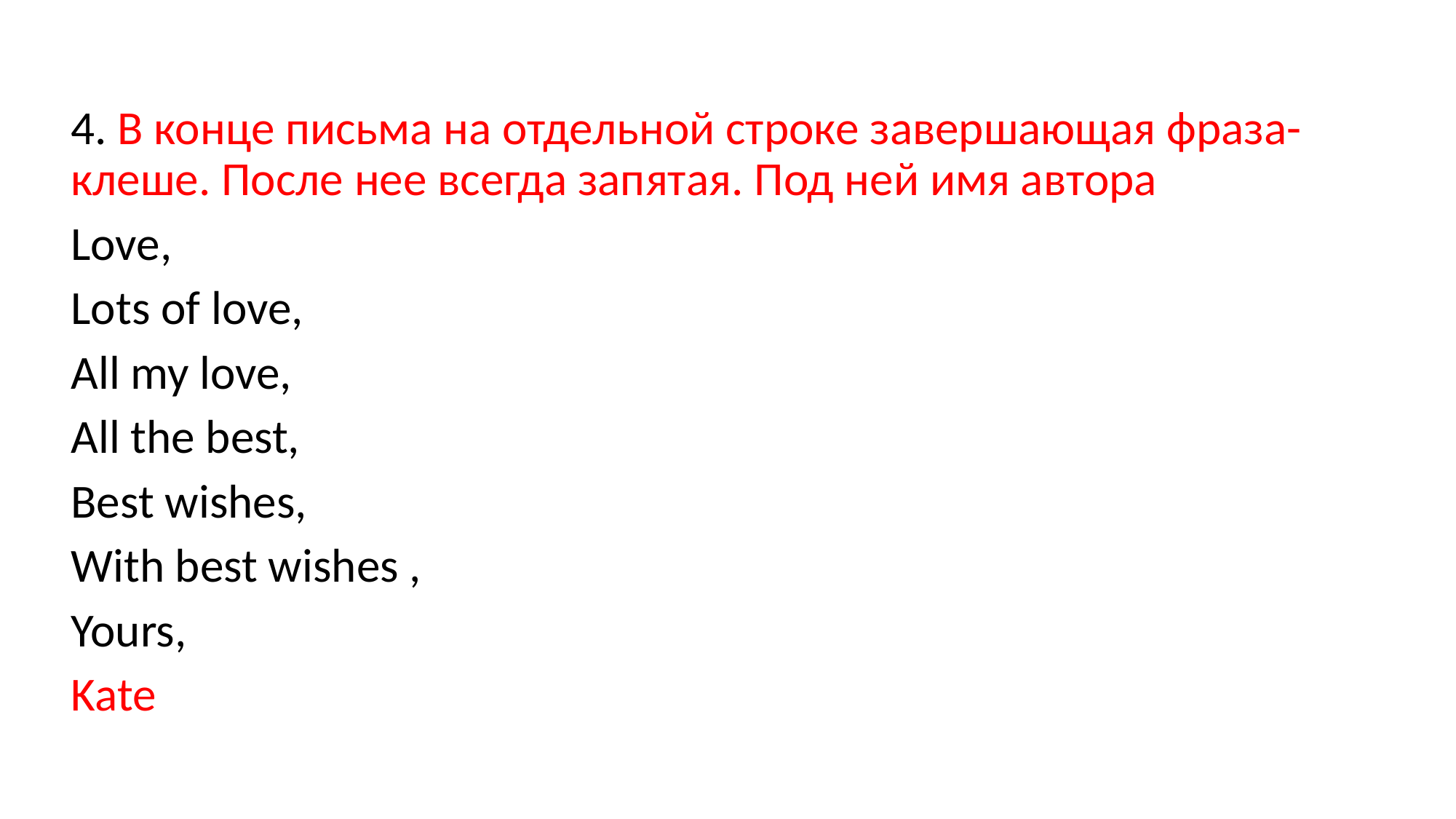

4. В конце письма на отдельной строке завершающая фраза-клеше. После нее всегда запятая. Под ней имя автора
Love,
Lots of love,
All my love,
All the best,
Best wishes,
With best wishes ,
Yours,
Kate